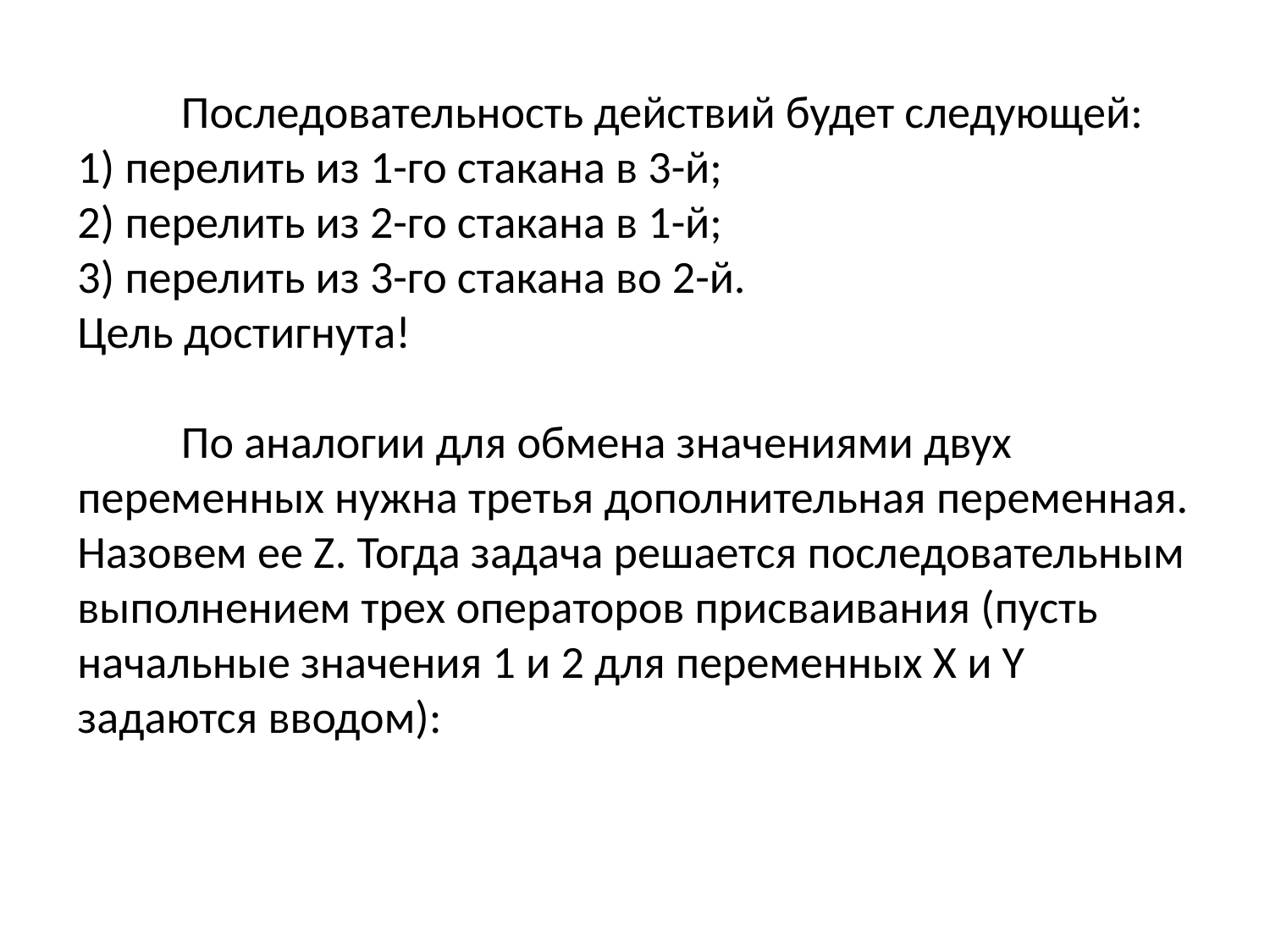

Последовательность действий будет следующей:
1) перелить из 1-го стакана в 3-й;
2) перелить из 2-го стакана в 1-й;
3) перелить из 3-го стакана во 2-й.
Цель достигнута!

          По аналогии для обмена значениями двух переменных нужна третья дополнительная переменная. Назовем ее Z. Тогда задача решается последовательным выполнением трех операторов присваивания (пусть начальные значения 1 и 2 для переменных X и Y задаются вводом):